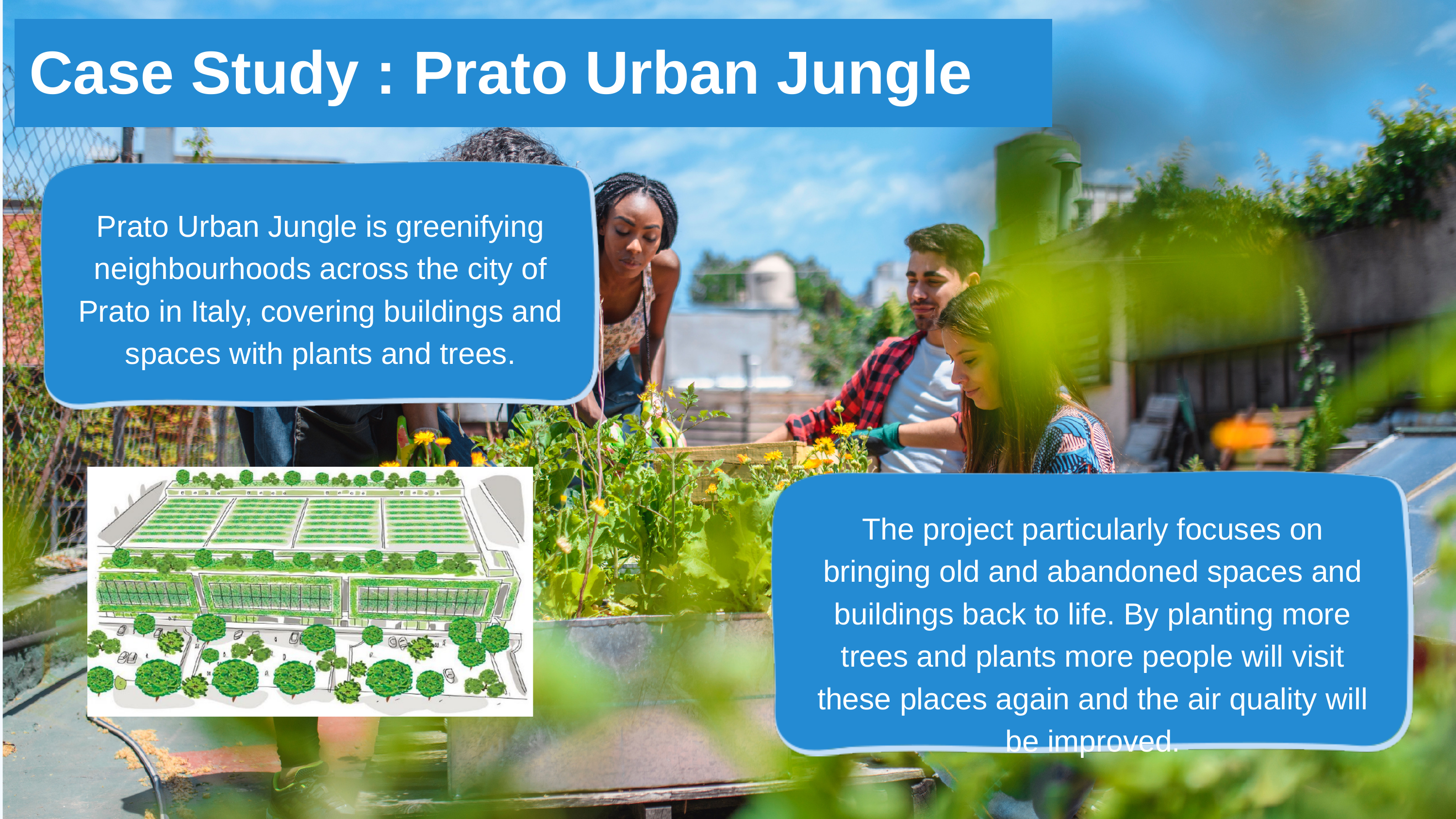

Case Study : Prato Urban Jungle

Prato Urban Jungle is greenifying neighbourhoods across the city of Prato in Italy, covering buildings and spaces with plants and trees.

The project particularly focuses on bringing old and abandoned spaces and buildings back to life. By planting more trees and plants more people will visit these places again and the air quality will be improved.